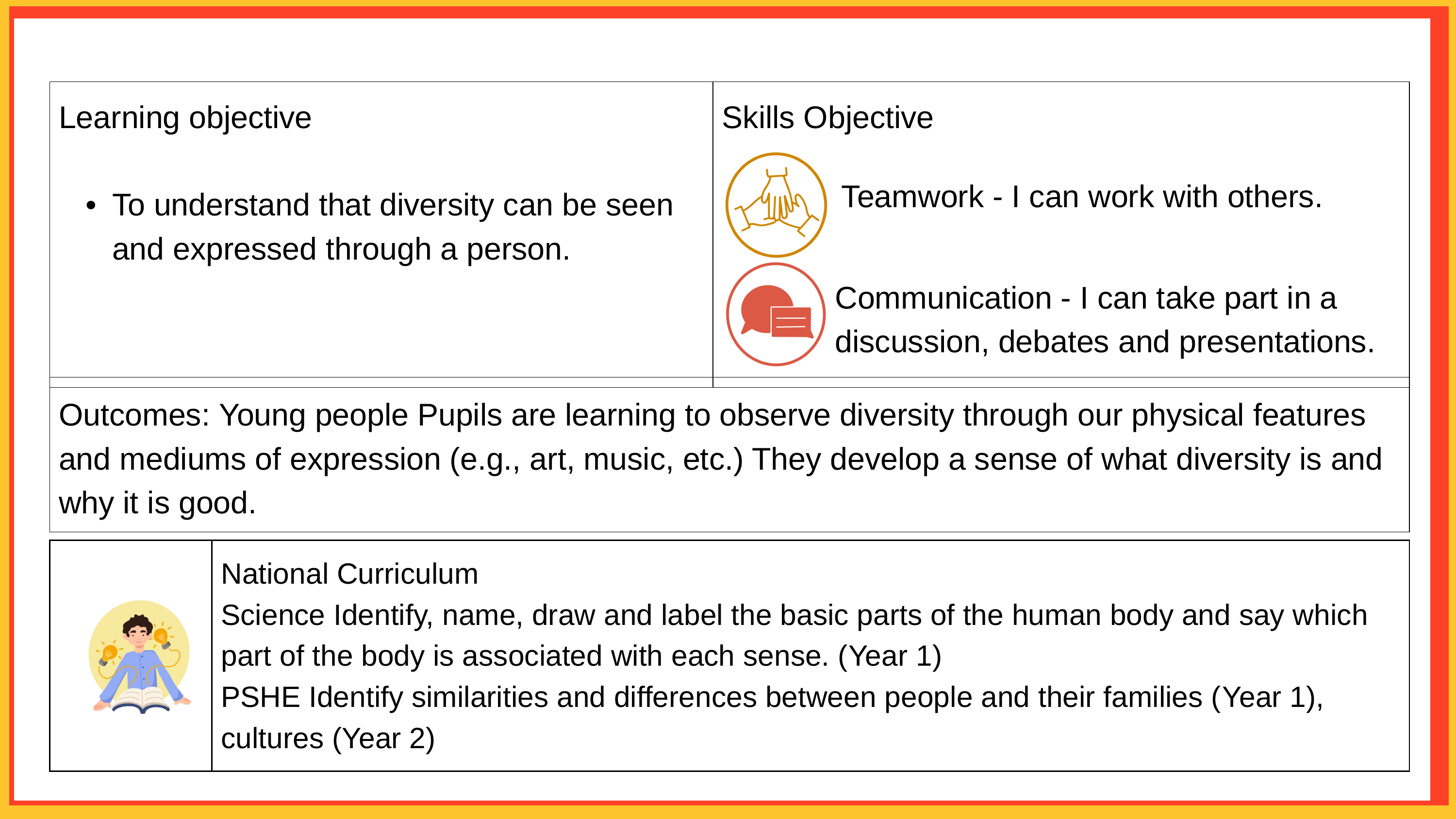

| Learning objective To understand that diversity can be seen and expressed through a person. | Skills Objective |
| --- | --- |

Teamwork - I can work with others.

Communication - I can take part in a discussion, debates and presentations.
| Outcomes: Young people Pupils are learning to observe diversity through our physical features and mediums of expression (e.g., art, music, etc.) They develop a sense of what diversity is and why it is good. | Outcomes: Young people Pupils are learning to observe diversity through our physical features and mediums of expression (e.g., art, music, etc.) They develop a sense of what diversity is and why it is good. |
| --- | --- |
|  | National Curriculum Science Identify, name, draw and label the basic parts of the human body and say which part of the body is associated with each sense. (Year 1) PSHE Identify similarities and differences between people and their families (Year 1), cultures (Year 2) |
| --- | --- |